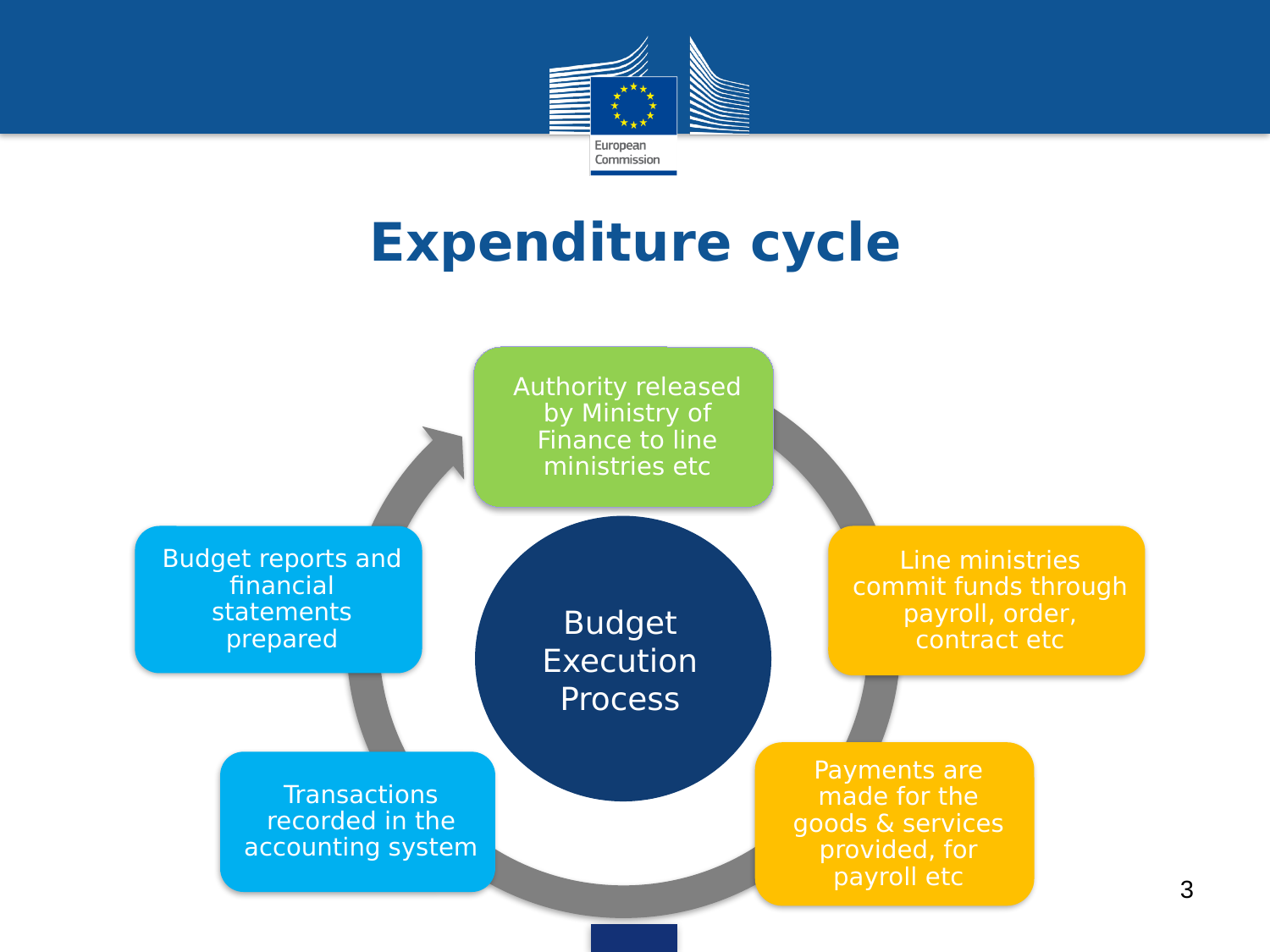

# Expenditure cycle
Authority released by Ministry of Finance to line ministries etc
Line ministries commit funds through payroll, order, contract etc
Payments are made for the goods & services provided, for payroll etc
Transactions recorded in the accounting system
Budget reports and financial statements prepared

Budget Execution Process
3